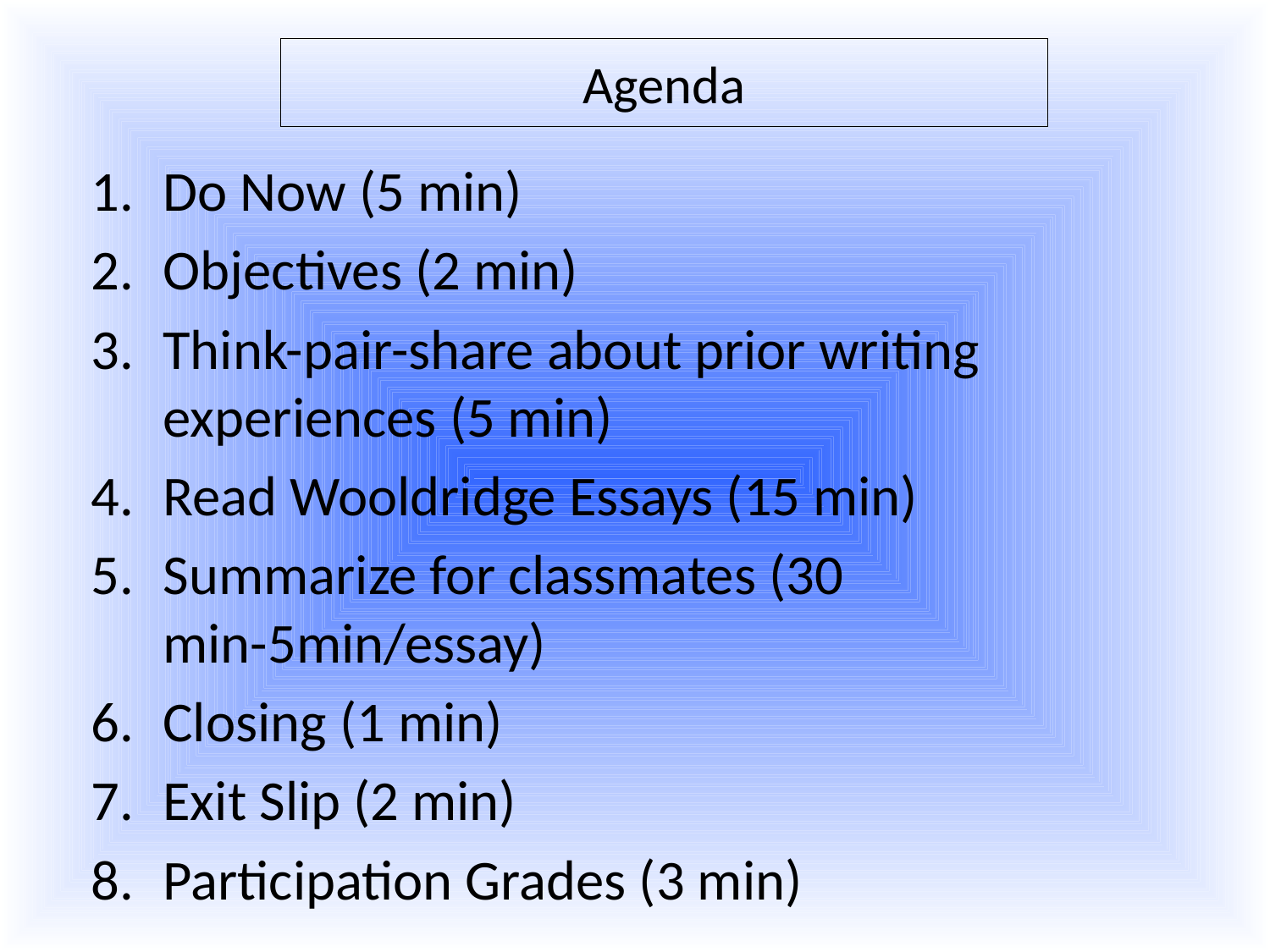

Agenda
Do Now (5 min)
Objectives (2 min)
Think-pair-share about prior writing experiences (5 min)
Read Wooldridge Essays (15 min)
Summarize for classmates (30 min-5min/essay)
Closing (1 min)
Exit Slip (2 min)
Participation Grades (3 min)